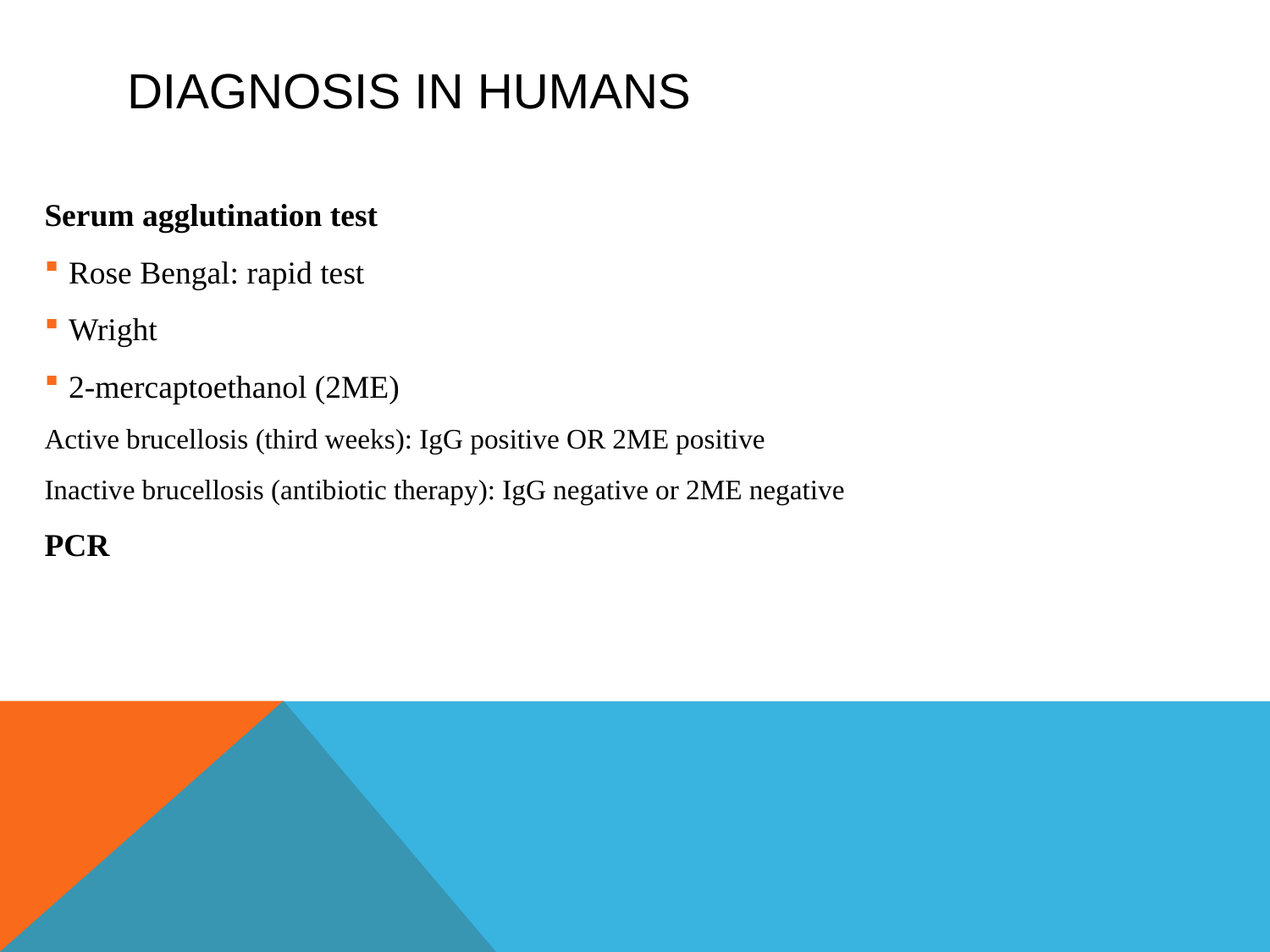

# Diagnosis in Humans
Serum agglutination test
Rose Bengal: rapid test
Wright
2-mercaptoethanol (2ME)
Active brucellosis (third weeks): IgG positive OR 2ME positive
Inactive brucellosis (antibiotic therapy): IgG negative or 2ME negative
PCR